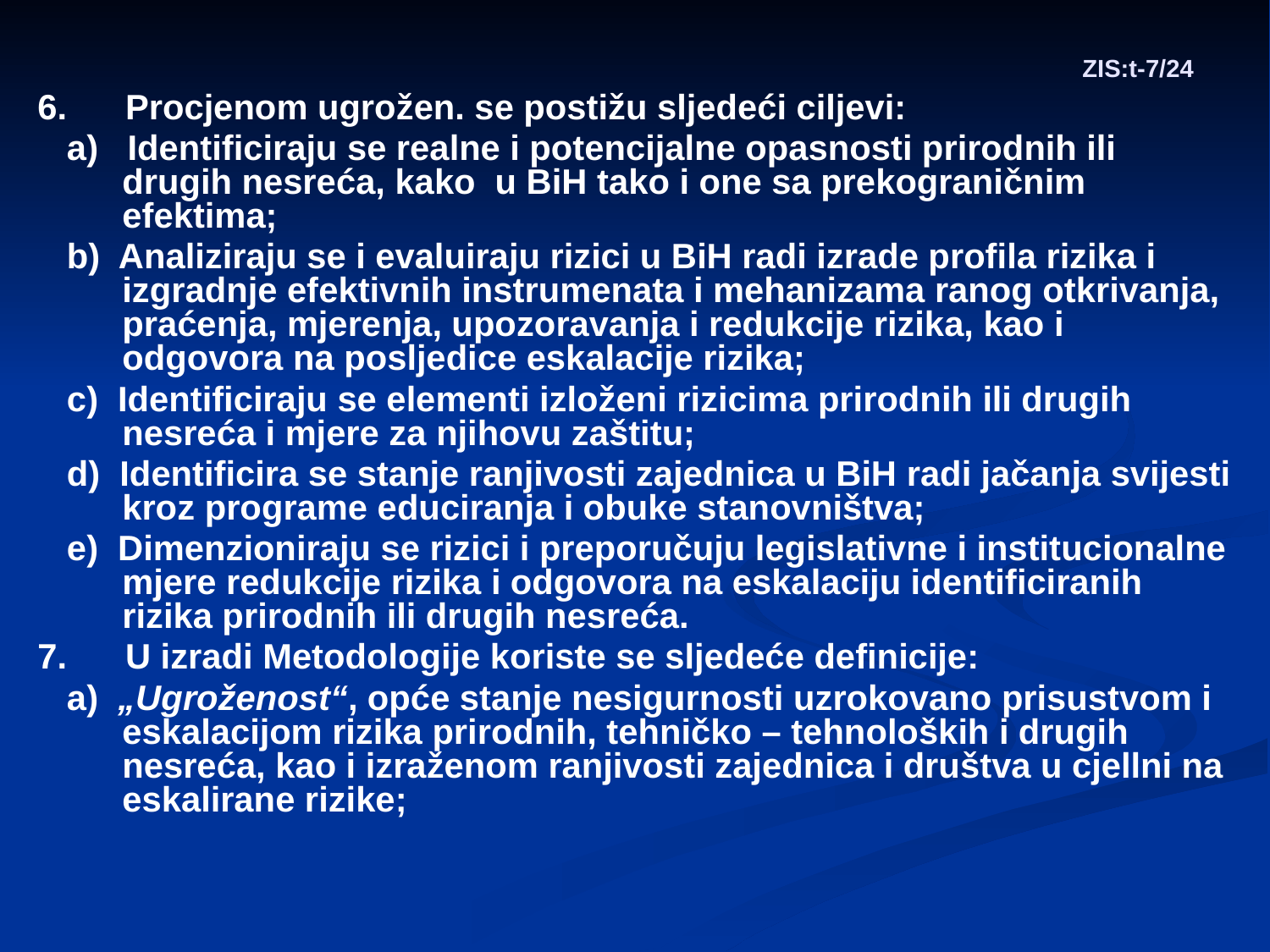

# ZIS:t-7/24
6.      Procjenom ugrožen. se postižu sljedeći ciljevi:
   a)   Identificiraju se realne i potencijalne opasnosti prirodnih ili drugih nesreća, kako  u BiH tako i one sa prekograničnim efektima;
   b)  Analiziraju se i evaluiraju rizici u BiH radi izrade profila rizika i izgradnje efektivnih instrumenata i mehanizama ranog otkrivanja, praćenja, mjerenja, upozoravanja i redukcije rizika, kao i odgovora na posljedice eskalacije rizika;
   c)  Identificiraju se elementi izloženi rizicima prirodnih ili drugih nesreća i mjere za njihovu zaštitu;
   d)  Identificira se stanje ranjivosti zajednica u BiH radi jačanja svijesti kroz programe educiranja i obuke stanovništva;
   e)  Dimenzioniraju se rizici i preporučuju legislativne i institucionalne mjere redukcije rizika i odgovora na eskalaciju identificiranih rizika prirodnih ili drugih nesreća.
7.      U izradi Metodologije koriste se sljedeće definicije:
   a)  „Ugroženost“, opće stanje nesigurnosti uzrokovano prisustvom i eskalacijom rizika prirodnih, tehničko – tehnoloških i drugih nesreća, kao i izraženom ranjivosti zajednica i društva u cjellni na eskalirane rizike;